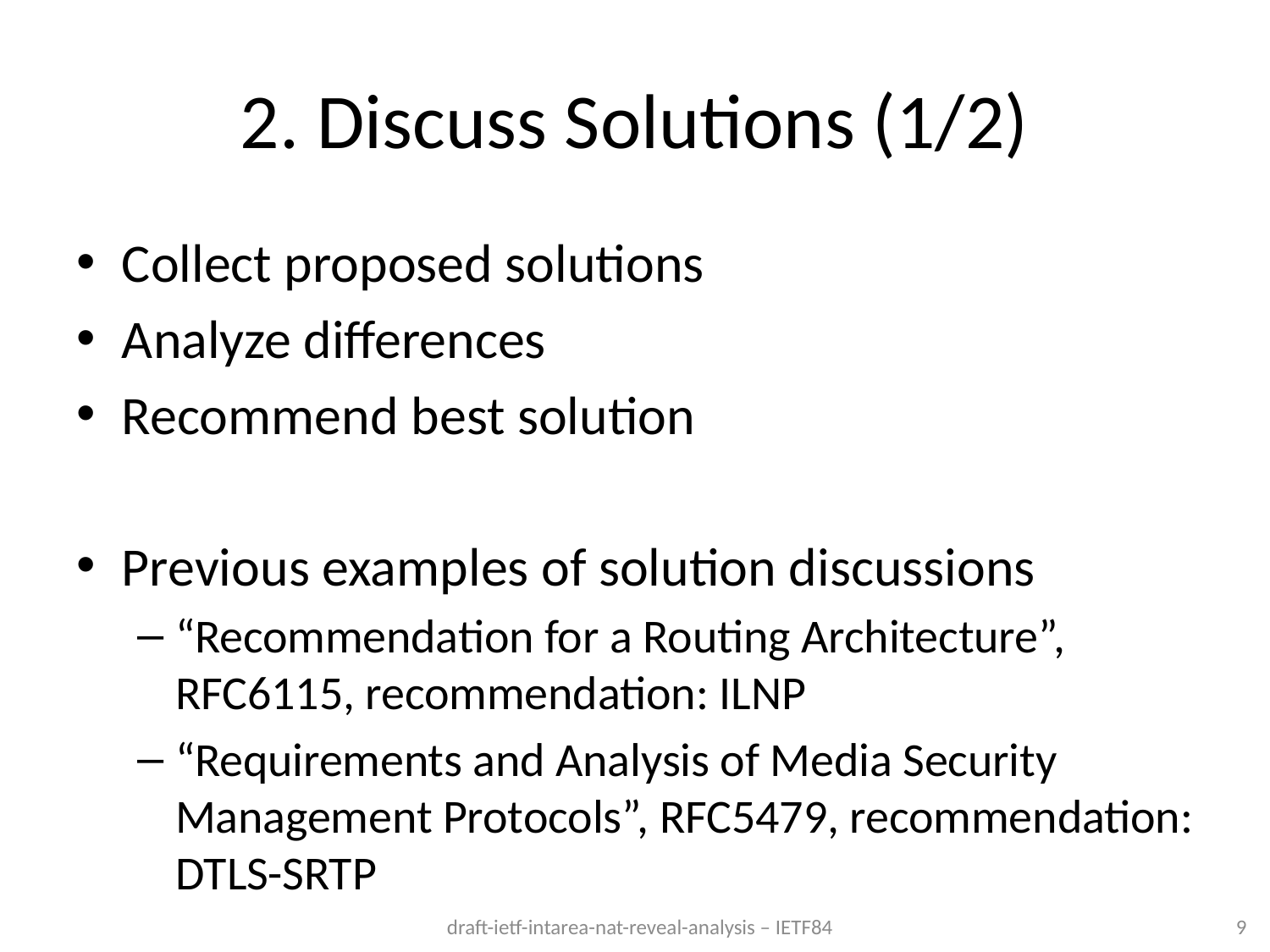

# 2. Discuss Solutions (1/2)
Collect proposed solutions
Analyze differences
Recommend best solution

Previous examples of solution discussions
“Recommendation for a Routing Architecture”, RFC6115, recommendation: ILNP
“Requirements and Analysis of Media Security Management Protocols”, RFC5479, recommendation: DTLS-SRTP

9